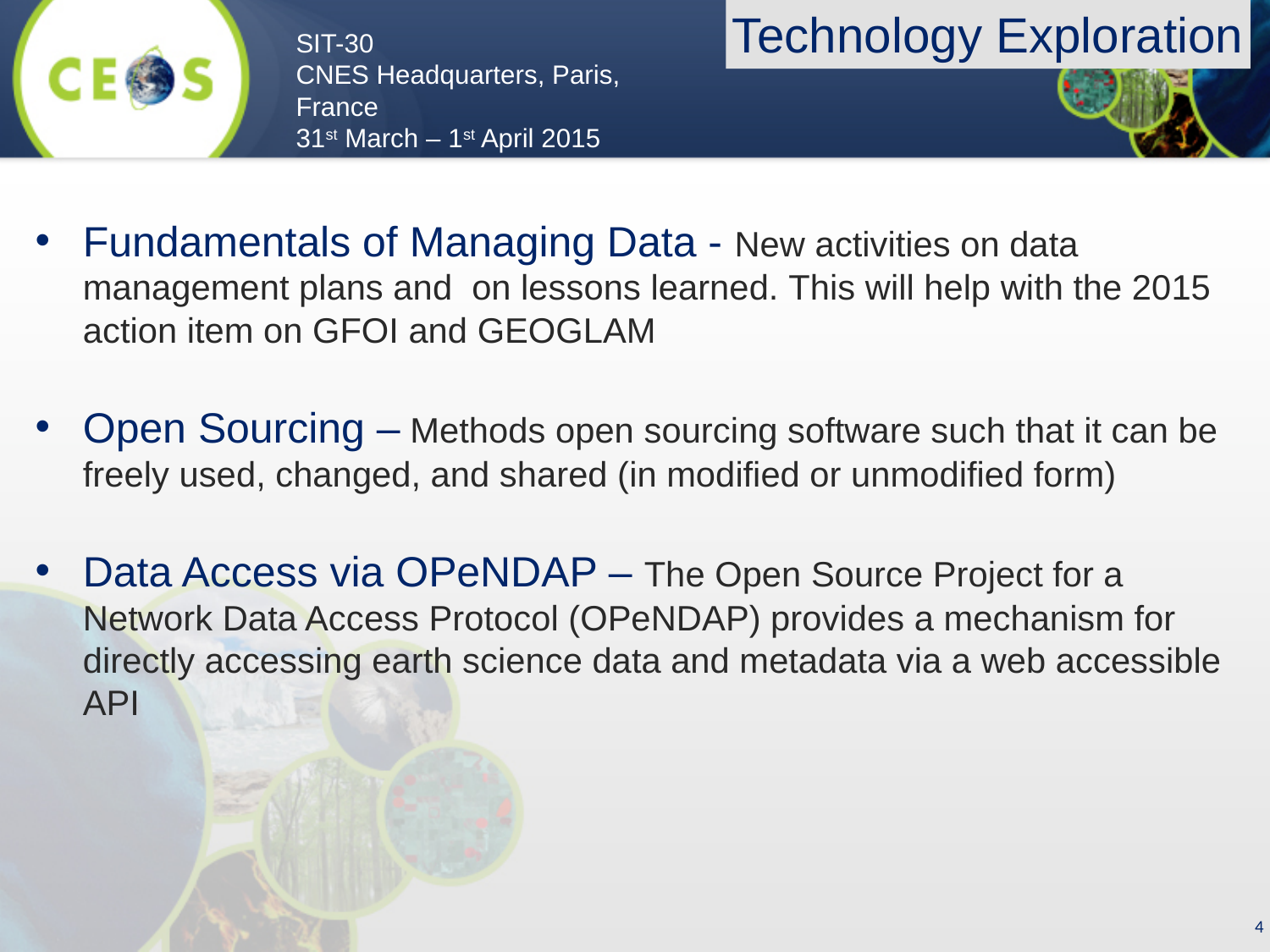

Technology Exploration
Fundamentals of Managing Data - New activities on data management plans and  on lessons learned. This will help with the 2015 action item on GFOI and GEOGLAM

Open Sourcing – Methods open sourcing software such that it can be freely used, changed, and shared (in modified or unmodified form)

Data Access via OPeNDAP – The Open Source Project for a Network Data Access Protocol (OPeNDAP) provides a mechanism for directly accessing earth science data and metadata via a web accessible API

4